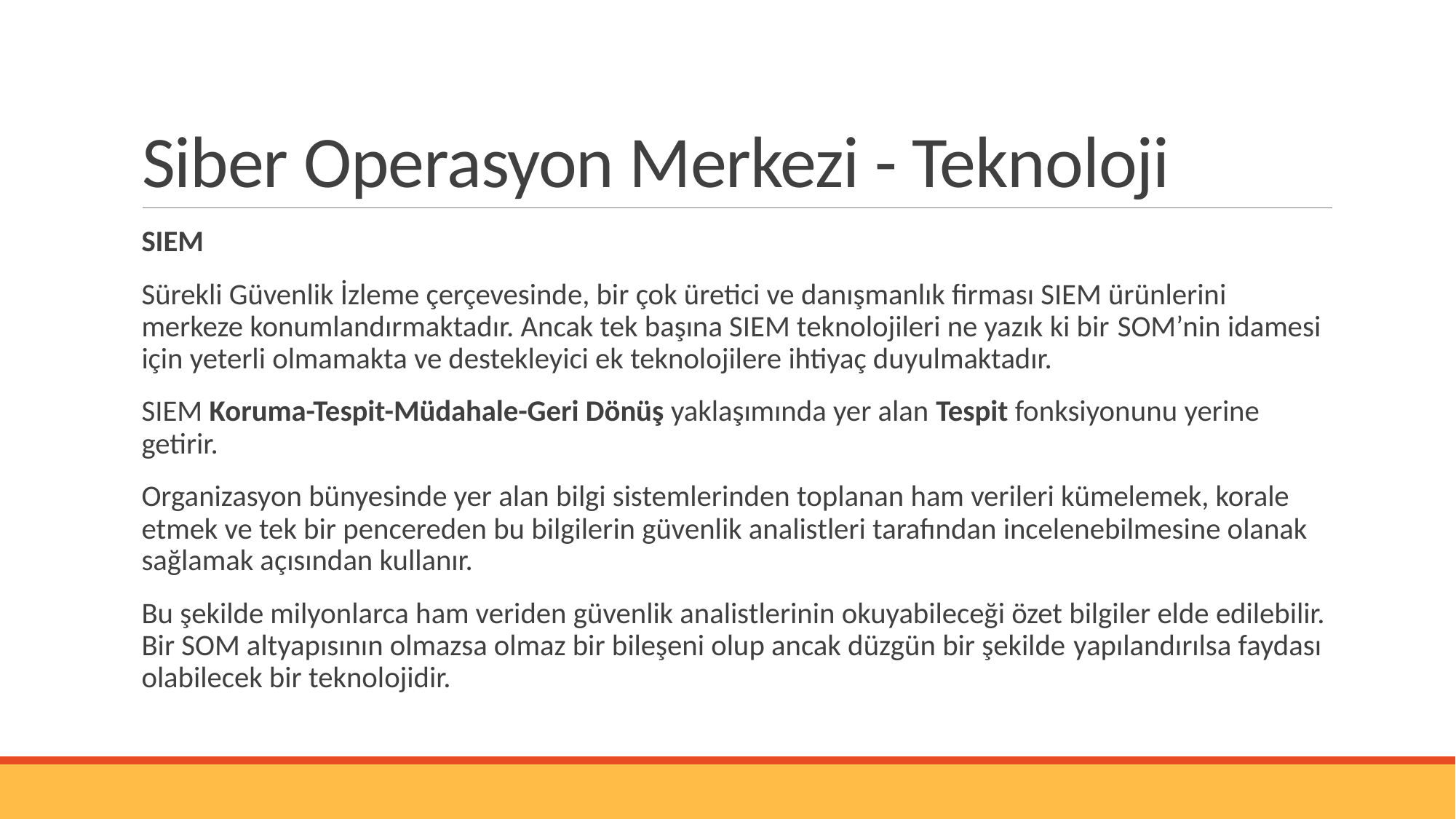

# Siber Operasyon Merkezi - Teknoloji

SIEM
Sürekli Güvenlik İzleme çerçevesinde, bir çok üretici ve danışmanlık firması SIEM ürünlerini merkeze konumlandırmaktadır. Ancak tek başına SIEM teknolojileri ne yazık ki bir SOM’nin idamesi için yeterli olmamakta ve destekleyici ek teknolojilere ihtiyaç duyulmaktadır.
SIEM Koruma-Tespit-Müdahale-Geri Dönüş yaklaşımında yer alan Tespit fonksiyonunu yerine getirir.
Organizasyon bünyesinde yer alan bilgi sistemlerinden toplanan ham verileri kümelemek, korale etmek ve tek bir pencereden bu bilgilerin güvenlik analistleri tarafından incelenebilmesine olanak sağlamak açısından kullanır.
Bu şekilde milyonlarca ham veriden güvenlik analistlerinin okuyabileceği özet bilgiler elde edilebilir. Bir SOM altyapısının olmazsa olmaz bir bileşeni olup ancak düzgün bir şekilde yapılandırılsa faydası olabilecek bir teknolojidir.